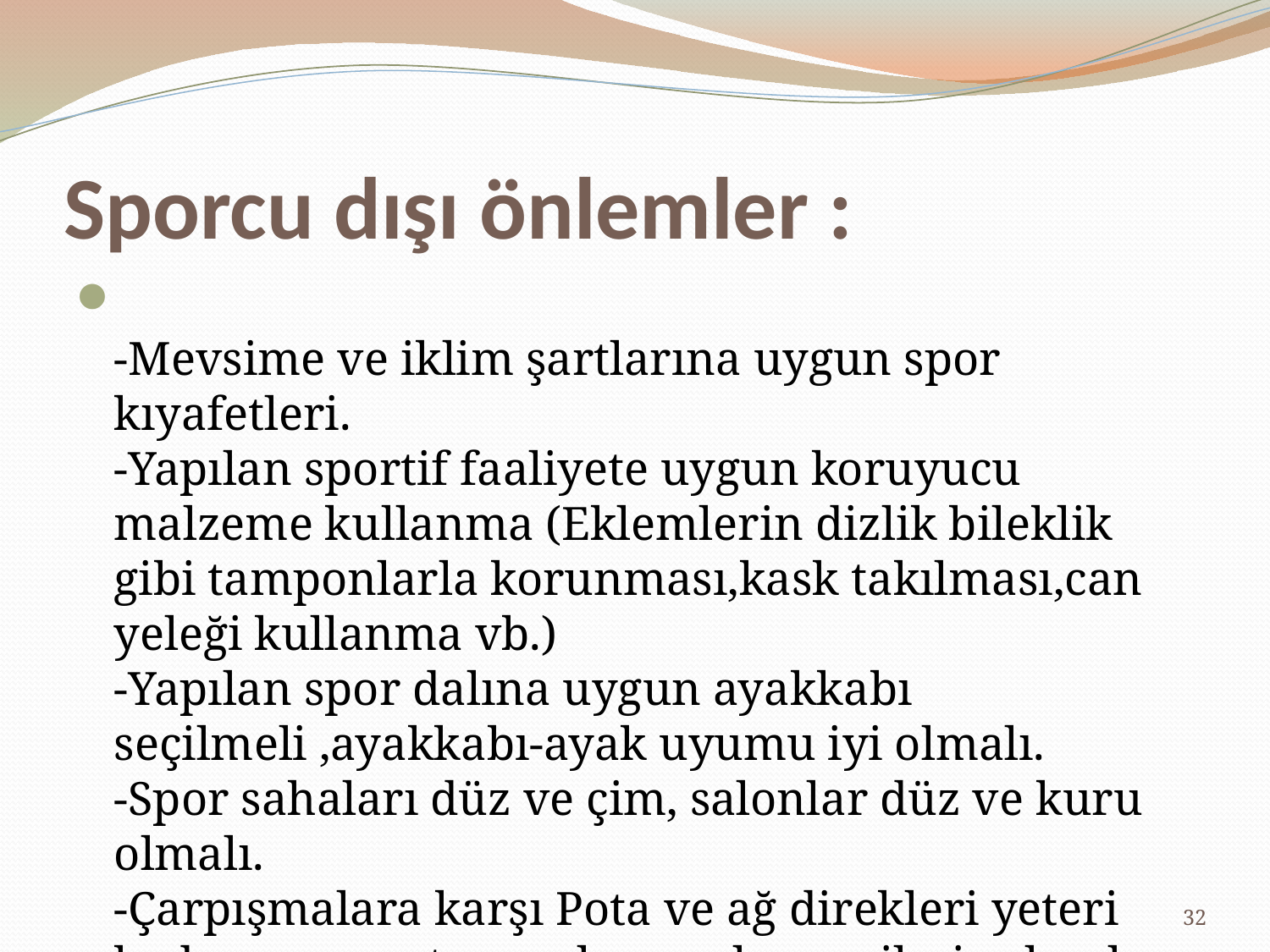

# Sporcu dışı önlemler :
 
-Mevsime ve iklim şartlarına uygun spor kıyafetleri.
-Yapılan sportif faaliyete uygun koruyucu malzeme kullanma (Eklemlerin dizlik bileklik gibi tamponlarla korunması,kask takılması,can yeleği kullanma vb.)
-Yapılan spor dalına uygun ayakkabı seçilmeli ,ayakkabı-ayak uyumu iyi olmalı.
-Spor sahaları düz ve çim, salonlar düz ve kuru olmalı.
-Çarpışmalara karşı Pota ve ağ direkleri yeteri kadar yumuşatıcı malzemeyle çevrilmiş olmalı.

32